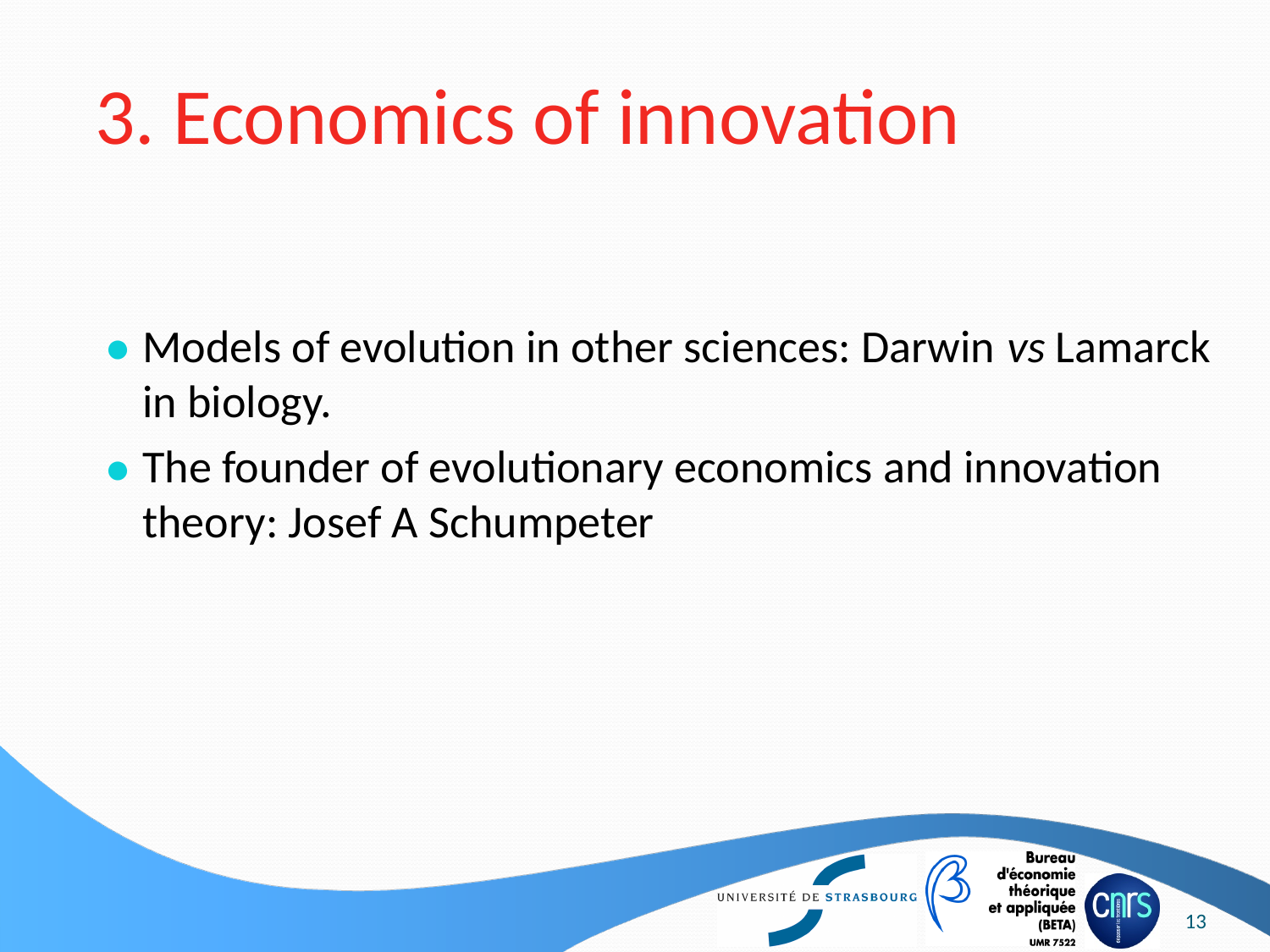

# 3. Economics of innovation
Models of evolution in other sciences: Darwin vs Lamarck in biology.
The founder of evolutionary economics and innovation theory: Josef A Schumpeter
13